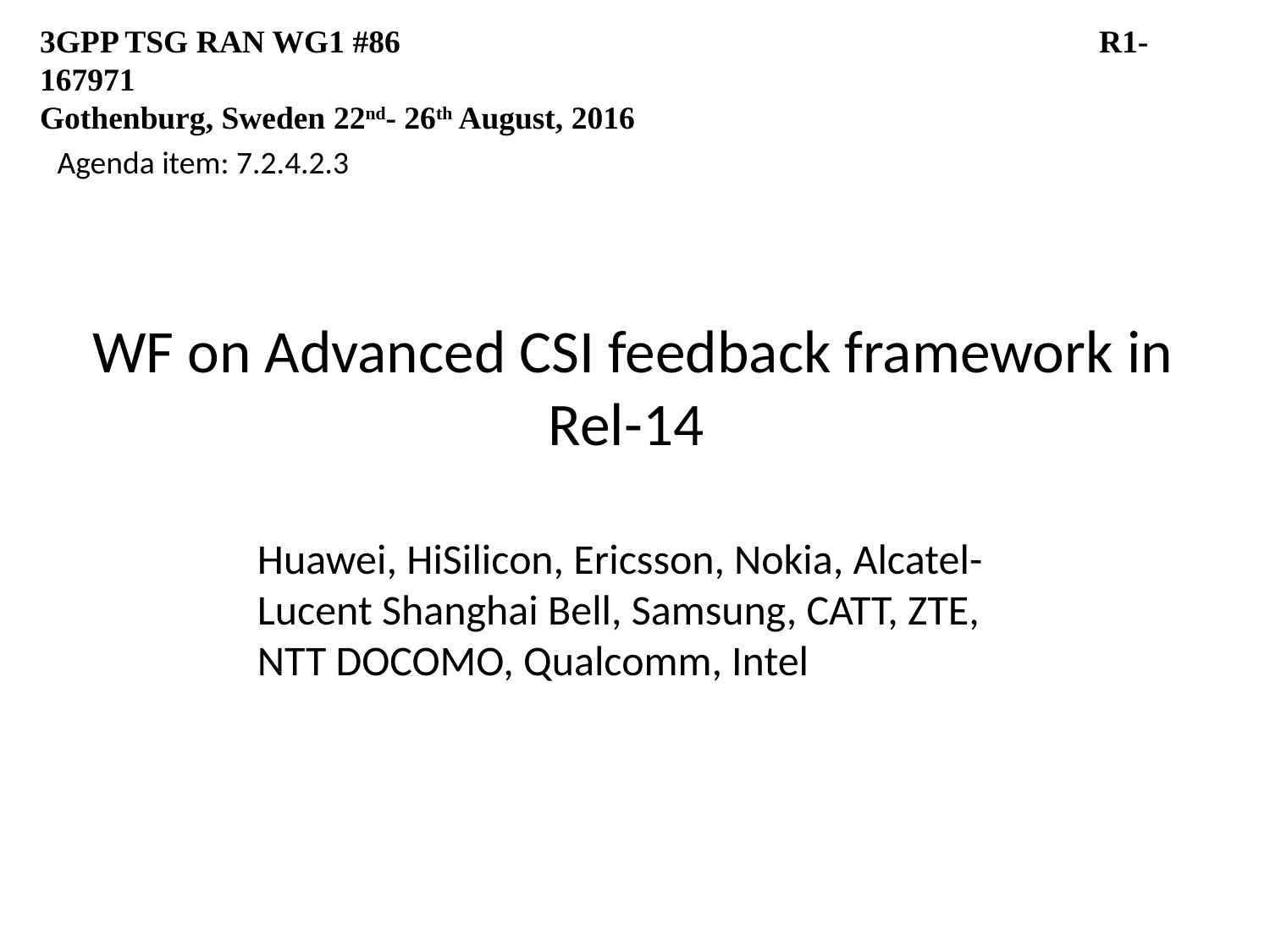

3GPP TSG RAN WG1 #86				                                     R1-167971
Gothenburg, Sweden 22nd- 26th August, 2016

Agenda item: 7.2.4.2.3
# WF on Advanced CSI feedback framework in Rel-14
Huawei, HiSilicon, Ericsson, Nokia, Alcatel-Lucent Shanghai Bell, Samsung, CATT, ZTE, NTT DOCOMO, Qualcomm, Intel